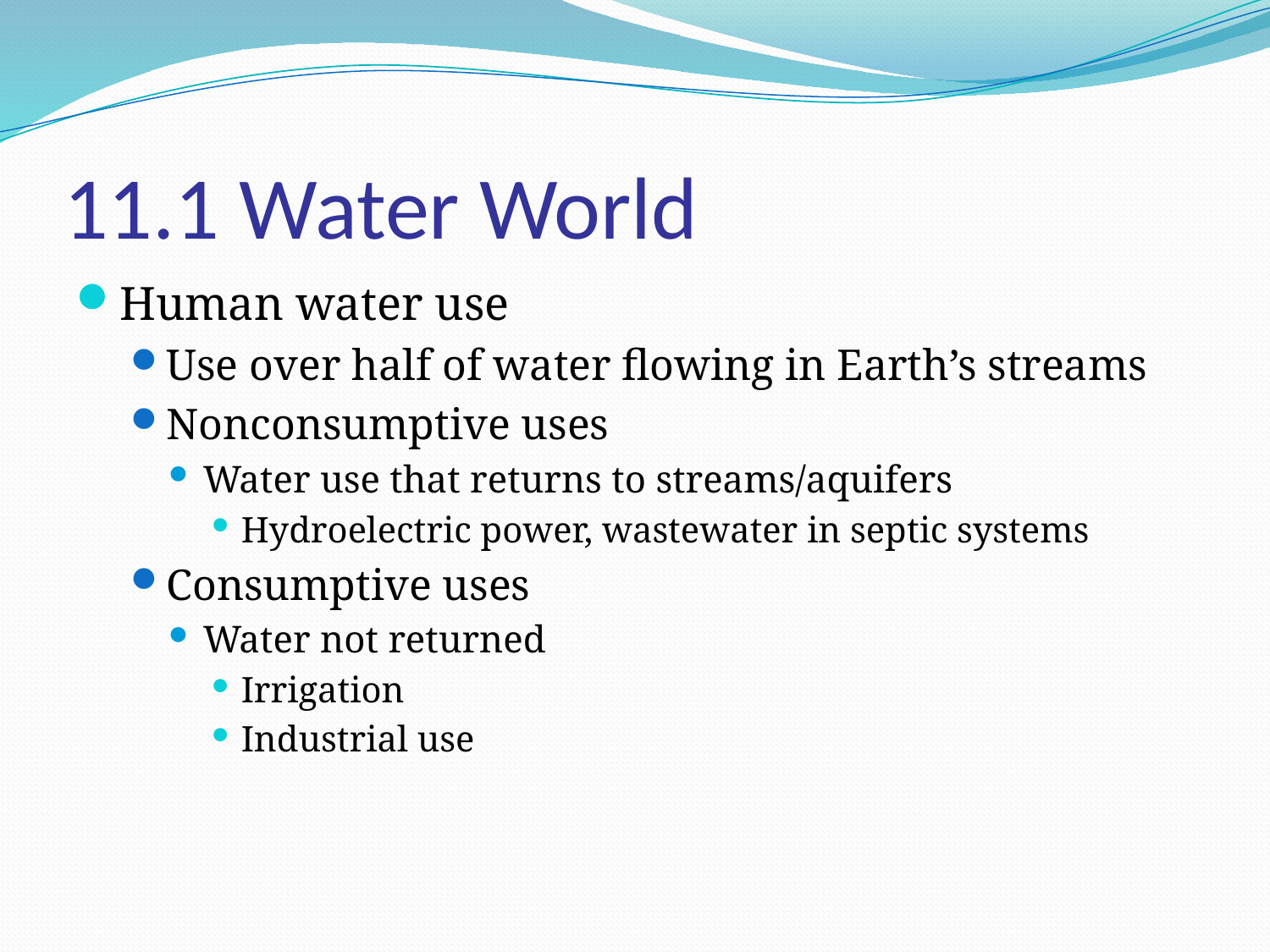

# 11.1 Water World
Human water use
Use over half of water flowing in Earth’s streams
Nonconsumptive uses
Water use that returns to streams/aquifers
Hydroelectric power, wastewater in septic systems
Consumptive uses
Water not returned
Irrigation
Industrial use